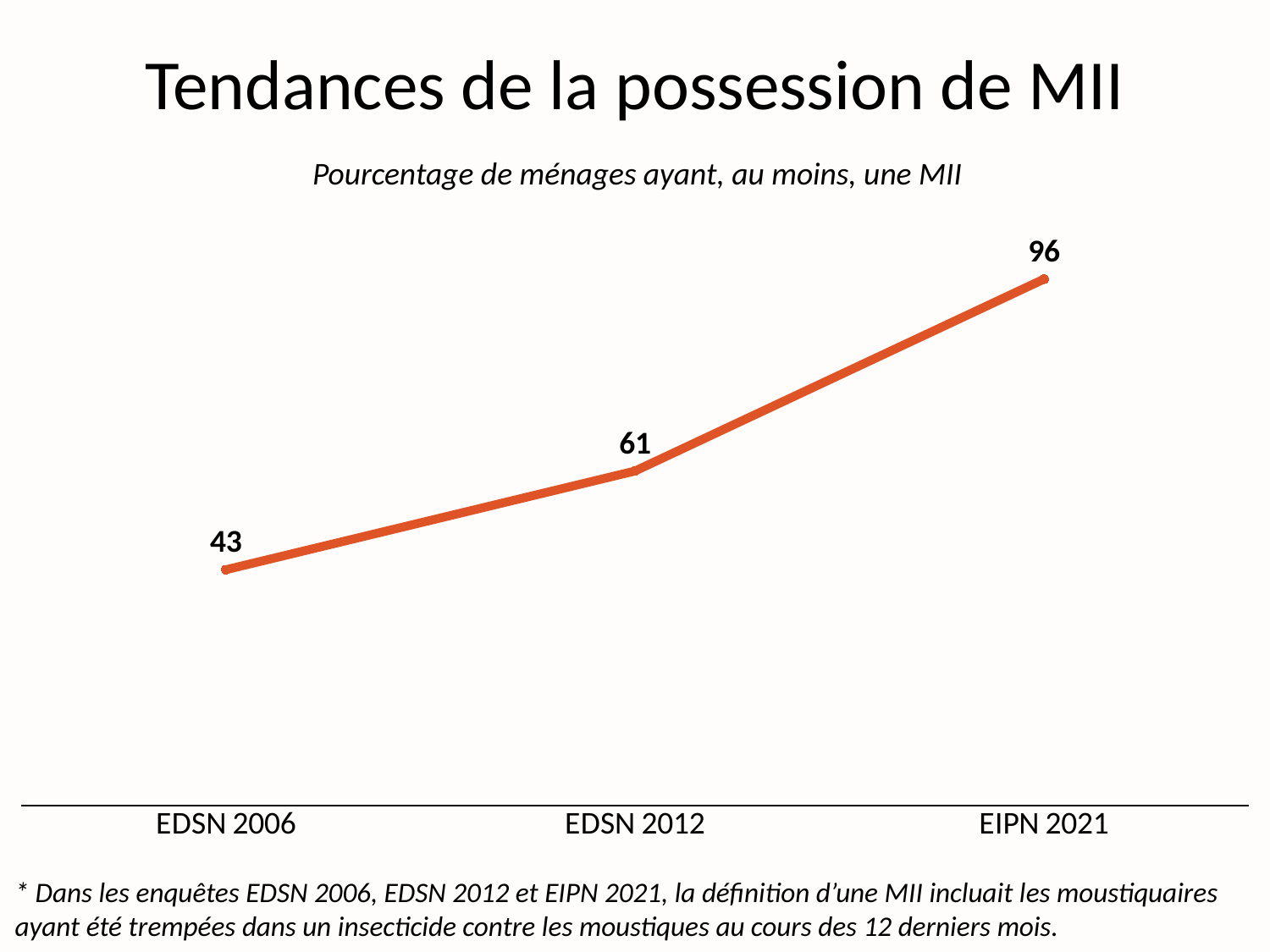

# Tendances de la possession de MII
Pourcentage de ménages ayant, au moins, une MII

### Chart

| Category | Series 1 |
|---|---|
| EDSN 2006 | 43.0 |
| EDSN 2012 | 61.0 |
| EIPN 2021 | 96.0 |
* Dans les enquêtes EDSN 2006, EDSN 2012 et EIPN 2021, la définition d’une MII incluait les moustiquaires ayant été trempées dans un insecticide contre les moustiques au cours des 12 derniers mois.